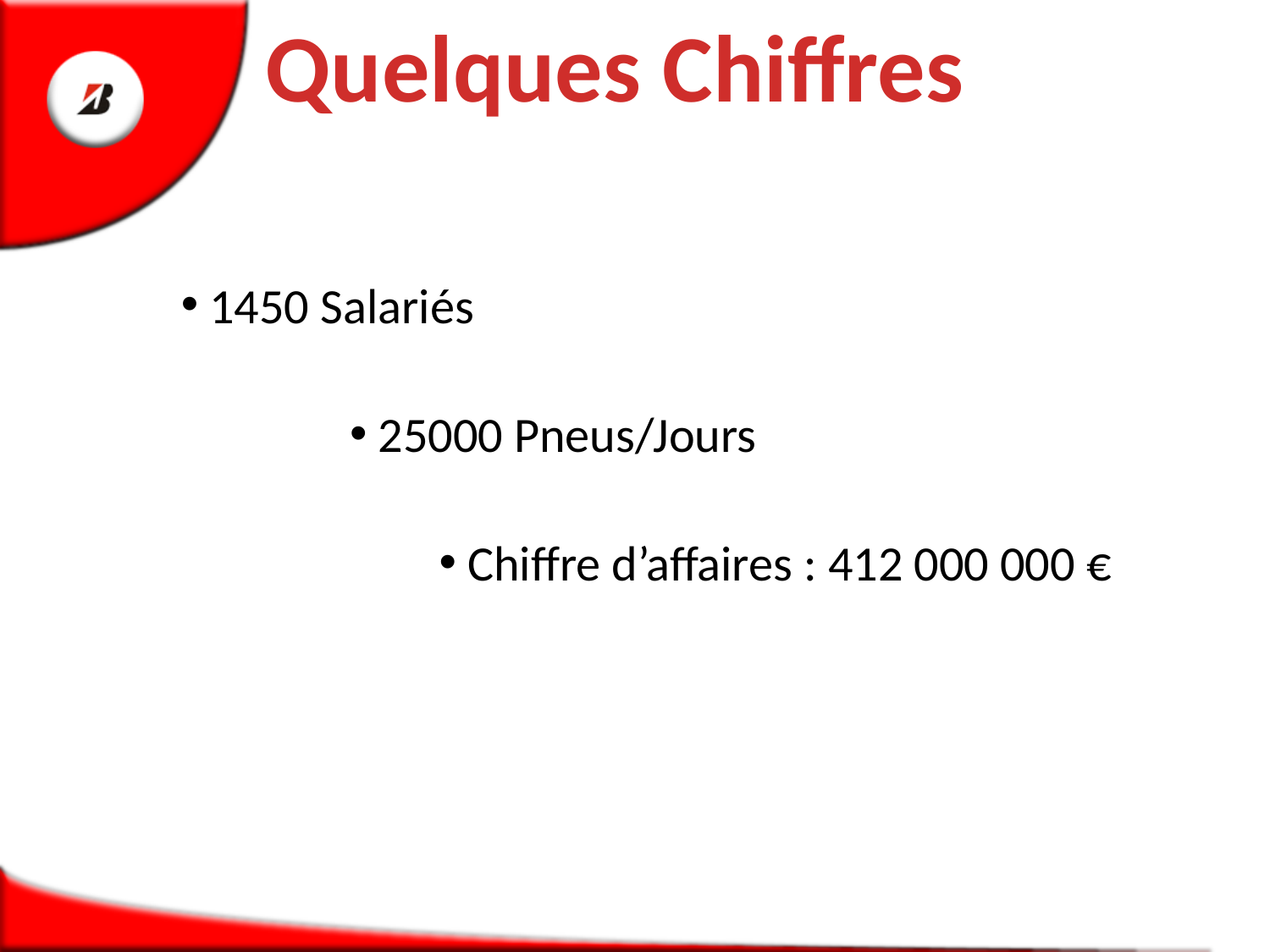

Quelques Chiffres
 1450 Salariés
 25000 Pneus/Jours
 Chiffre d’affaires : 412 000 000 €